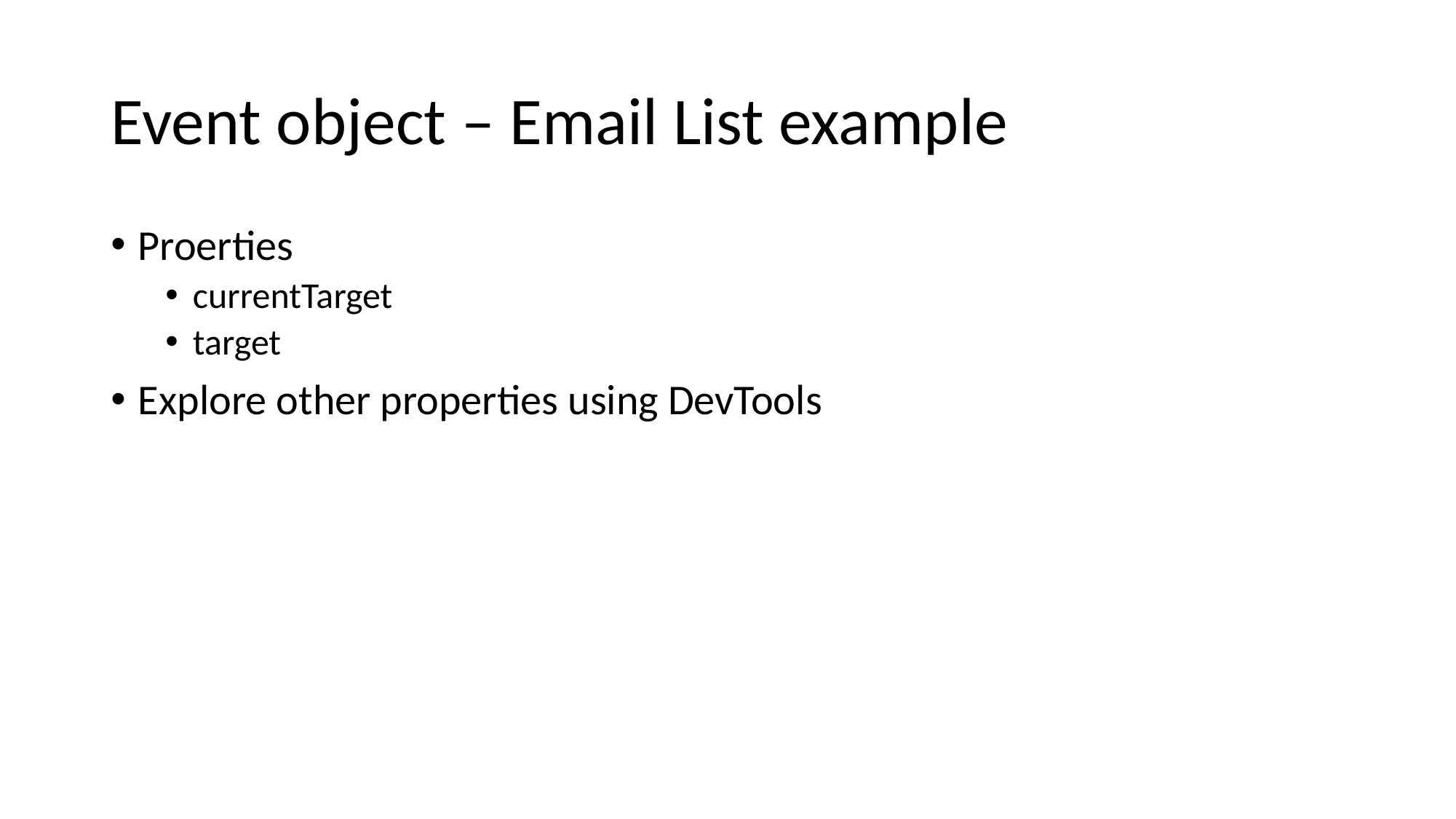

# Event object – Email List example
Proerties
currentTarget
target
Explore other properties using DevTools